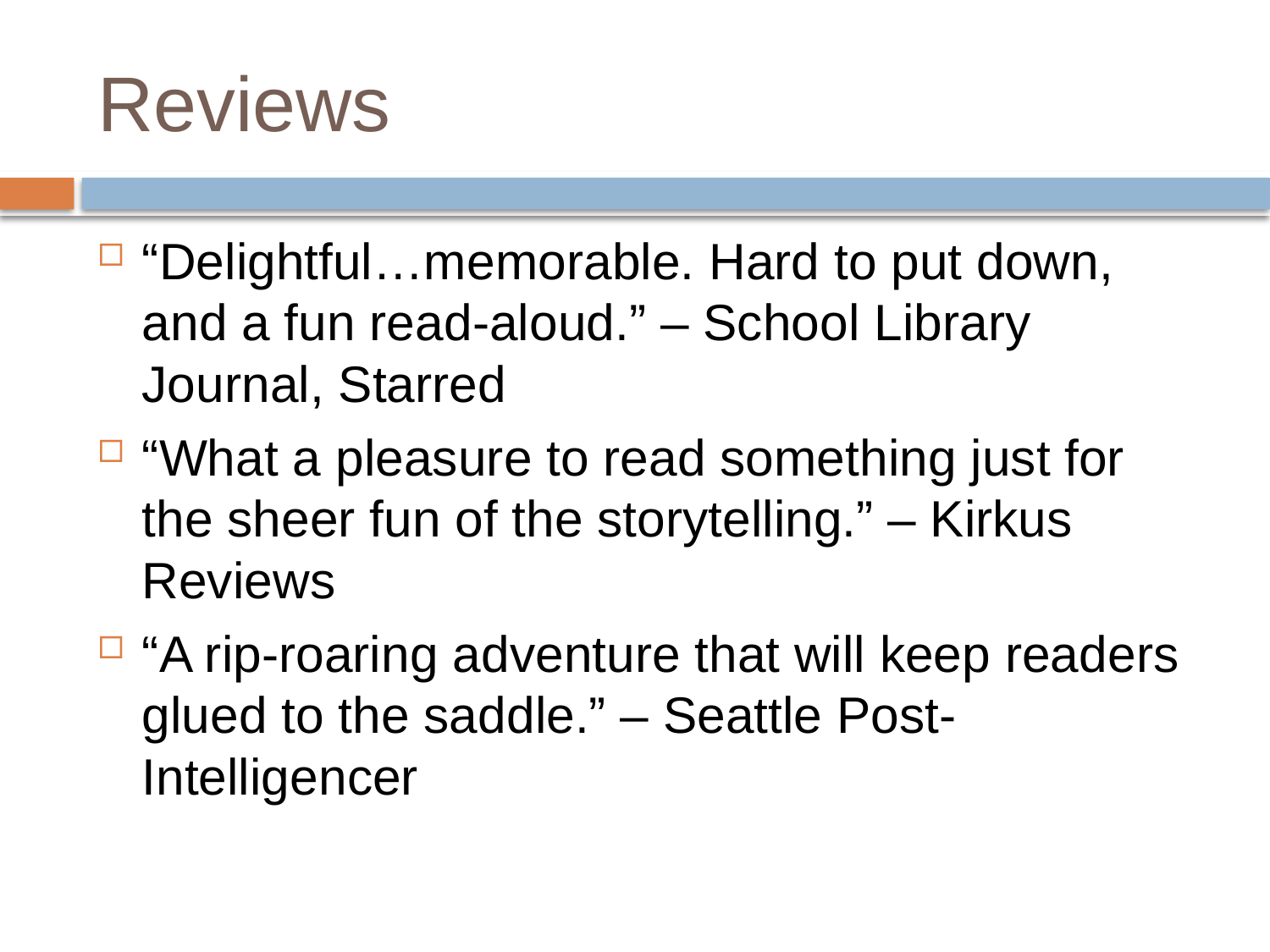

# Reviews
“Delightful…memorable. Hard to put down, and a fun read-aloud.” – School Library Journal, Starred
“What a pleasure to read something just for the sheer fun of the storytelling.” – Kirkus Reviews
“A rip-roaring adventure that will keep readers glued to the saddle.” – Seattle Post-Intelligencer